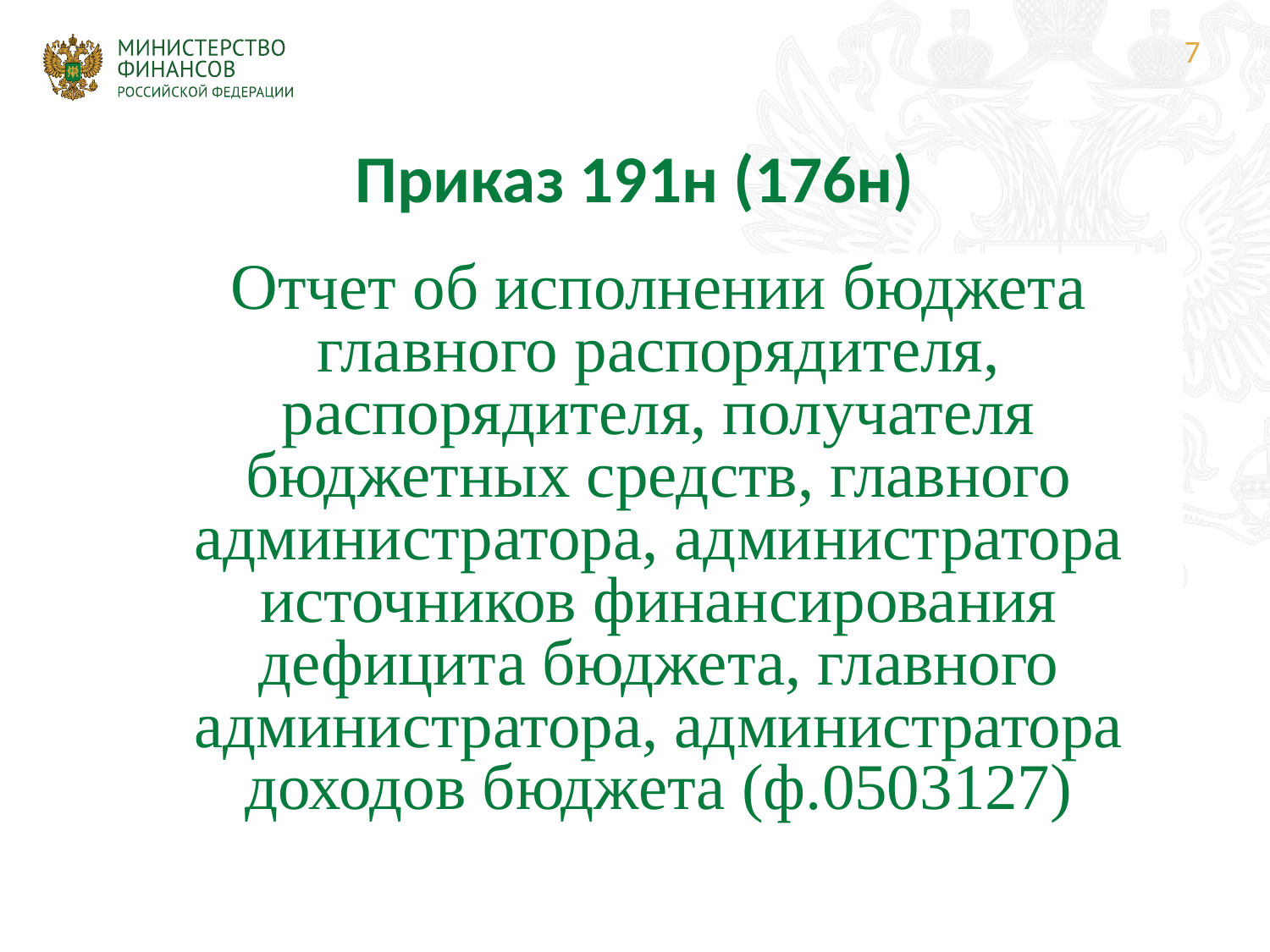

7
# Приказ 191н (176н)
Отчет об исполнении бюджета главного распорядителя, распорядителя, получателя бюджетных средств, главного администратора, администратора источников финансирования дефицита бюджета, главного администратора, администратора доходов бюджета (ф.0503127)